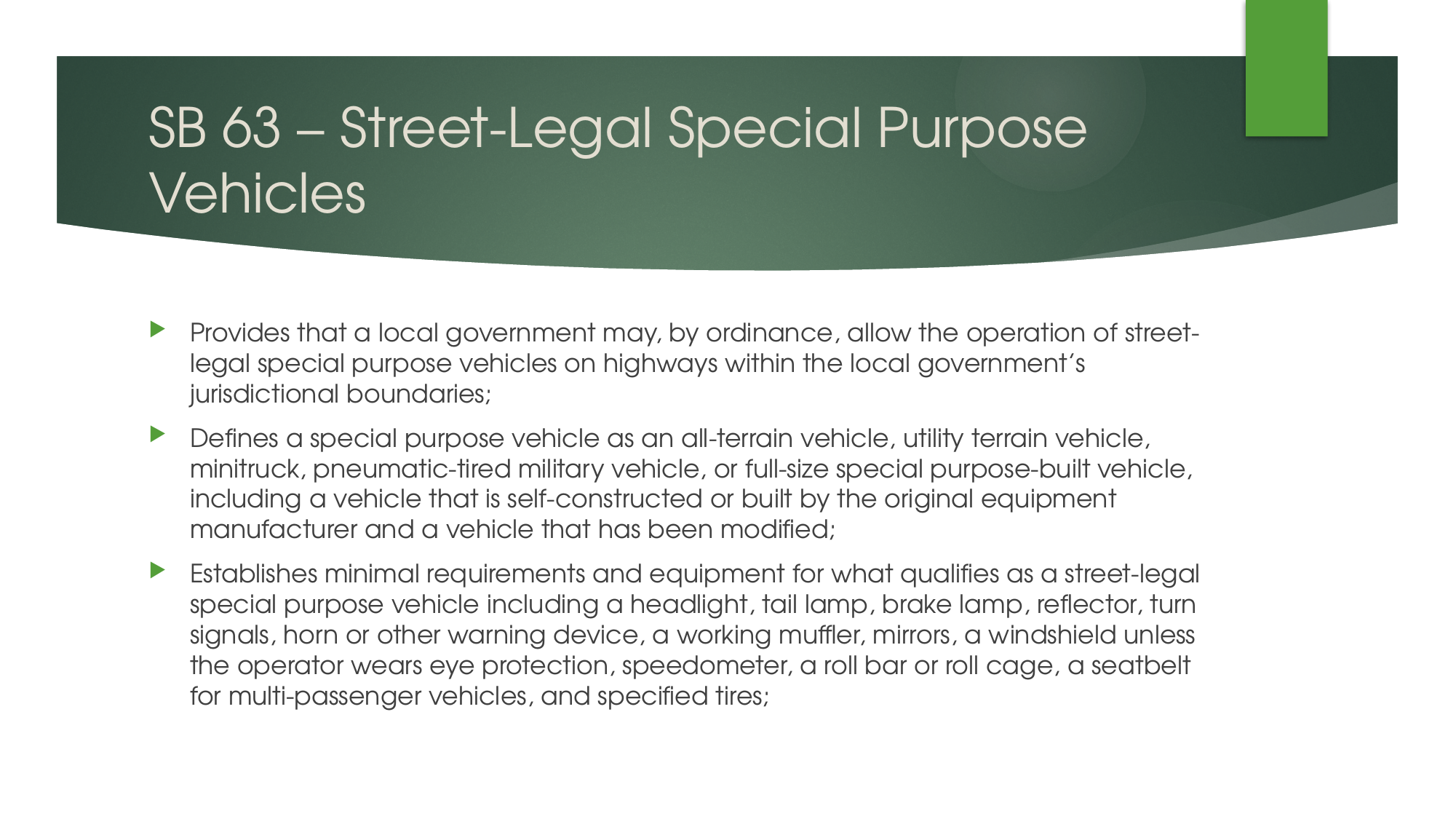

# SB 63 – Street-Legal Special Purpose Vehicles
Provides that a local government may, by ordinance, allow the operation of street-legal special purpose vehicles on highways within the local government’s jurisdictional boundaries;
Defines a special purpose vehicle as an all-terrain vehicle, utility terrain vehicle, minitruck, pneumatic-tired military vehicle, or full-size special purpose-built vehicle, including a vehicle that is self-constructed or built by the original equipment manufacturer and a vehicle that has been modified;
Establishes minimal requirements and equipment for what qualifies as a street-legal special purpose vehicle including a headlight, tail lamp, brake lamp, reflector, turn signals, horn or other warning device, a working muffler, mirrors, a windshield unless the operator wears eye protection, speedometer, a roll bar or roll cage, a seatbelt for multi-passenger vehicles, and specified tires;